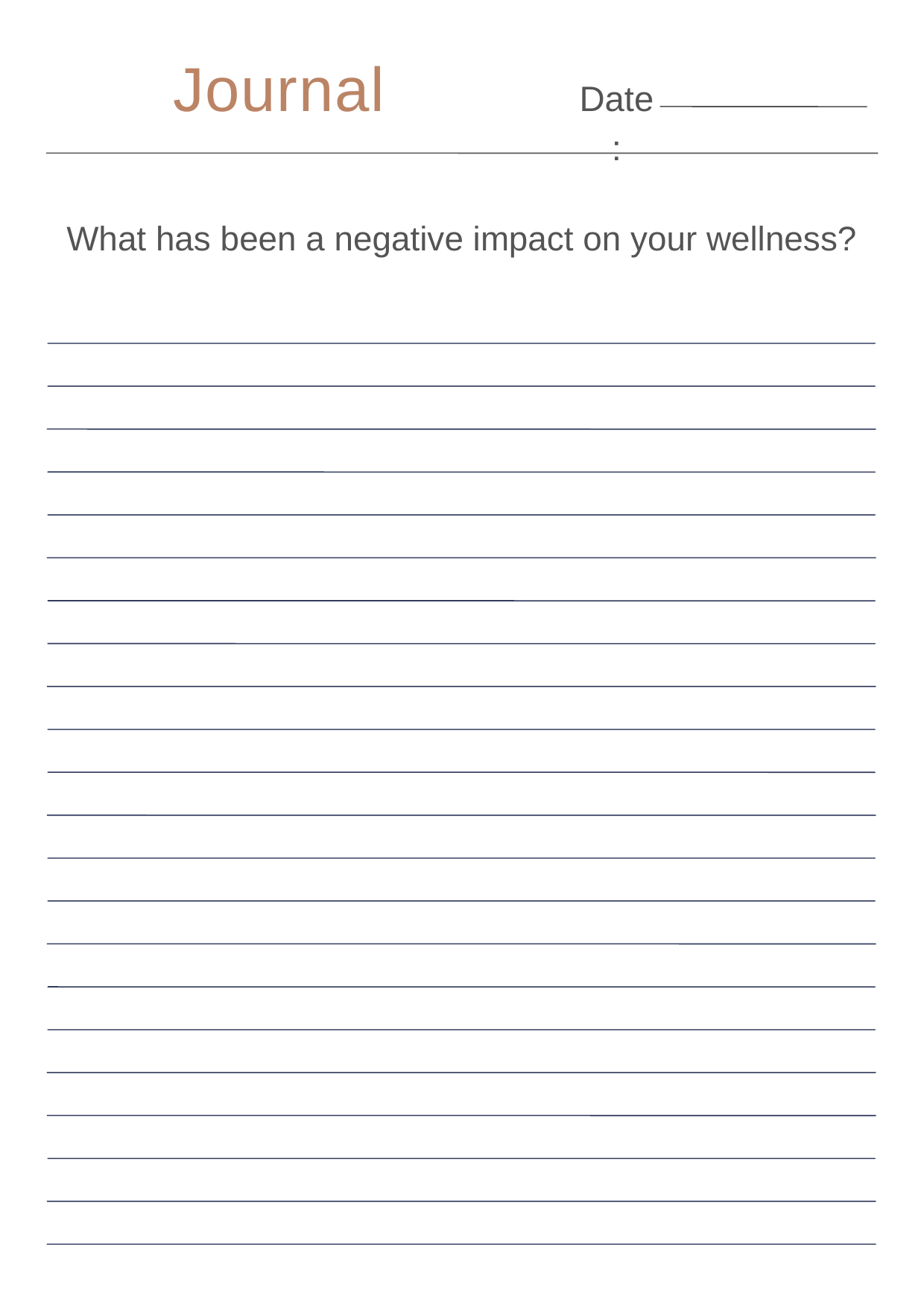

Journal
Date:

What has been a negative impact on your wellness?